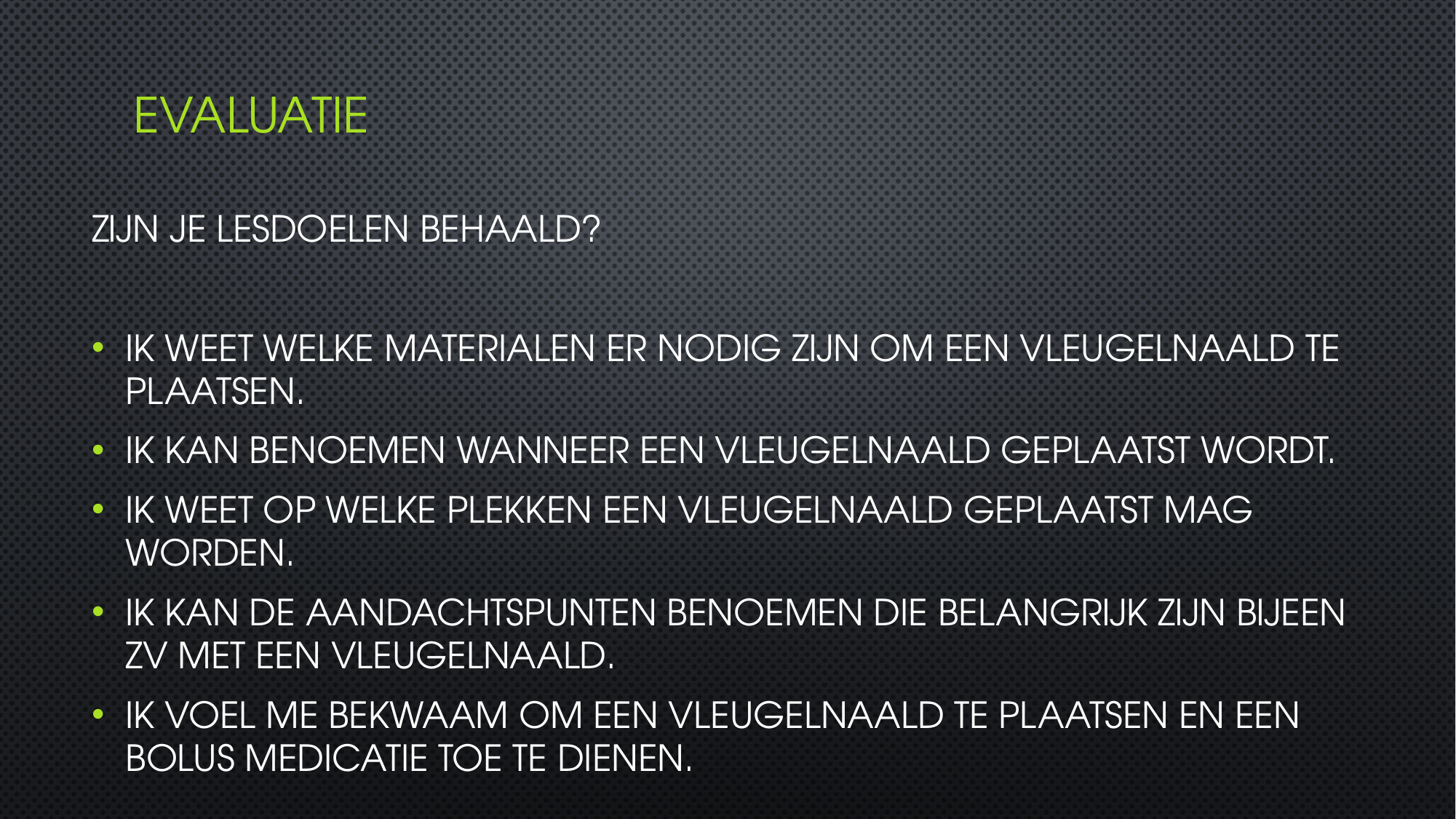

# evaluatie
Zijn je lesdoelen behaald?

Ik weet welke materialen er nodig zijn om een vleugelnaald te plaatsen.
Ik kan benoemen wanneer een vleugelnaald geplaatst wordt.
Ik weet op welke plekken een vleugelnaald geplaatst mag worden.
Ik kan de aandachtspunten benoemen die belangrijk zijn bijeen ZV met een vleugelnaald.
Ik voel me bekwaam om een vleugelnaald te plaatsen en een bolus medicatie toe te dienen.